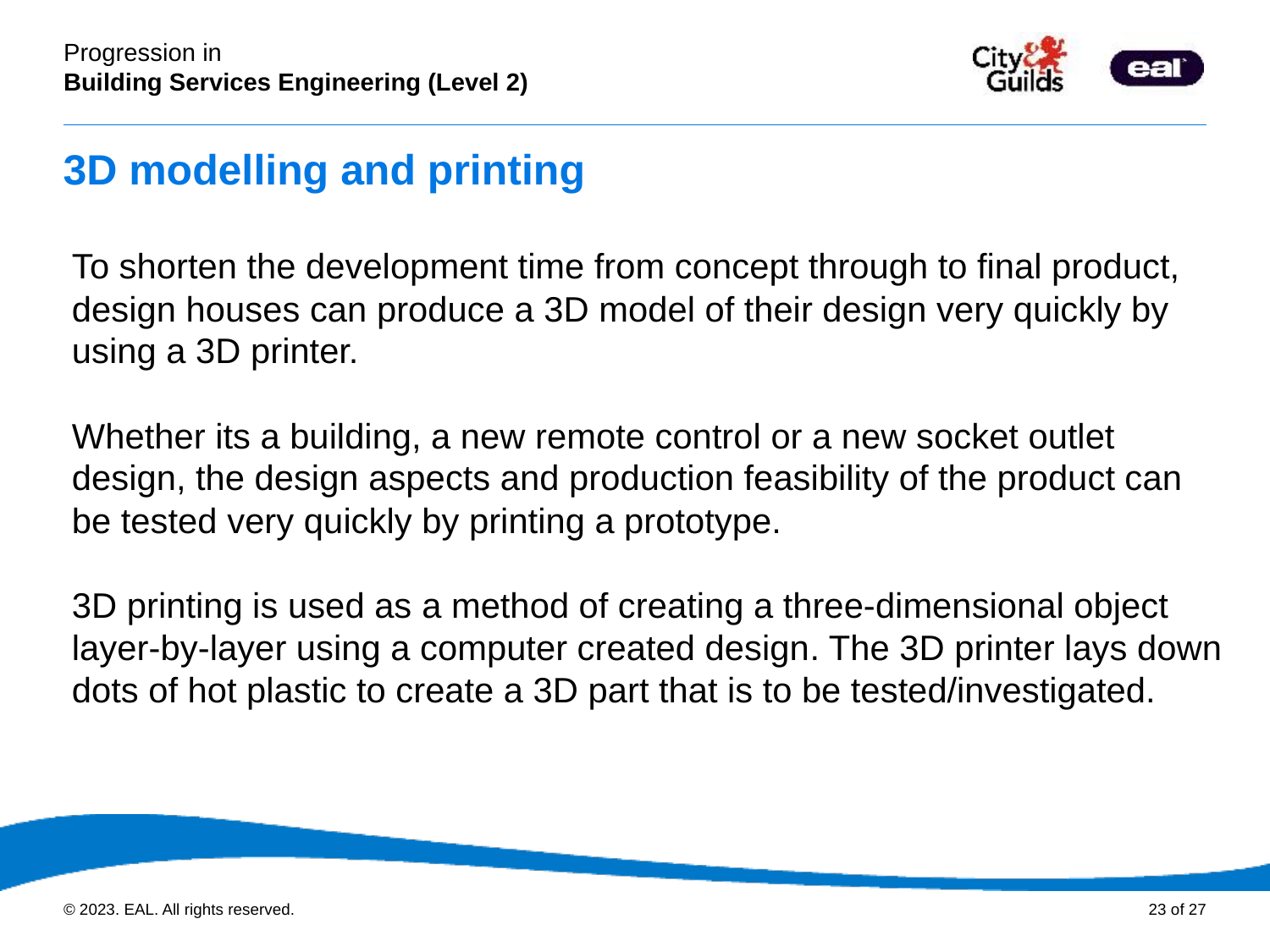

3D modelling and printing

To shorten the development time from concept through to final product, design houses can produce a 3D model of their design very quickly by using a 3D printer.

Whether its a building, a new remote control or a new socket outlet design, the design aspects and production feasibility of the product can be tested very quickly by printing a prototype.

3D printing is used as a method of creating a three-dimensional object layer-by-layer using a computer created design. The 3D printer lays down dots of hot plastic to create a 3D part that is to be tested/investigated.